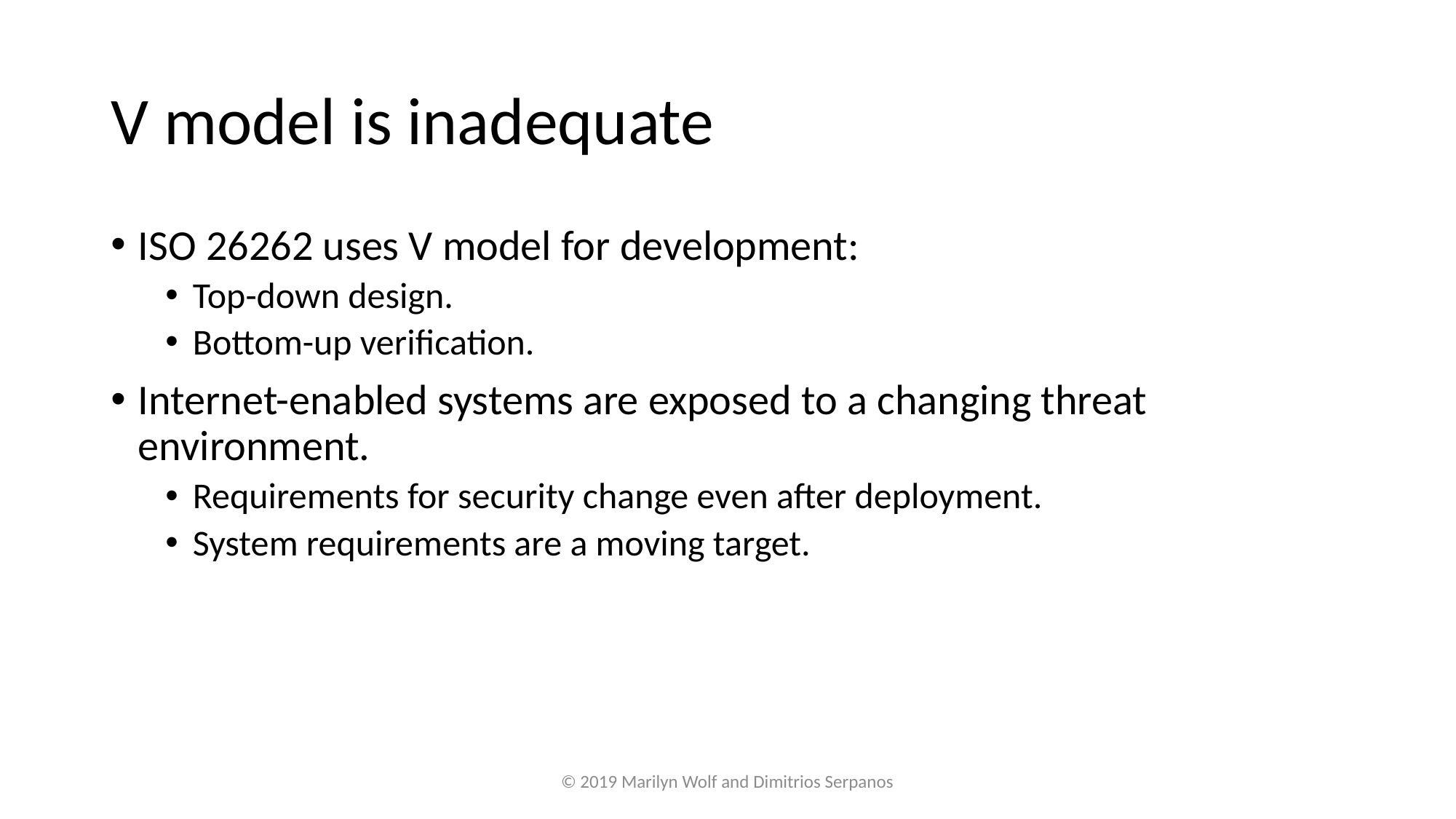

# V model is inadequate
ISO 26262 uses V model for development:
Top-down design.
Bottom-up verification.
Internet-enabled systems are exposed to a changing threat environment.
Requirements for security change even after deployment.
System requirements are a moving target.
© 2019 Marilyn Wolf and Dimitrios Serpanos